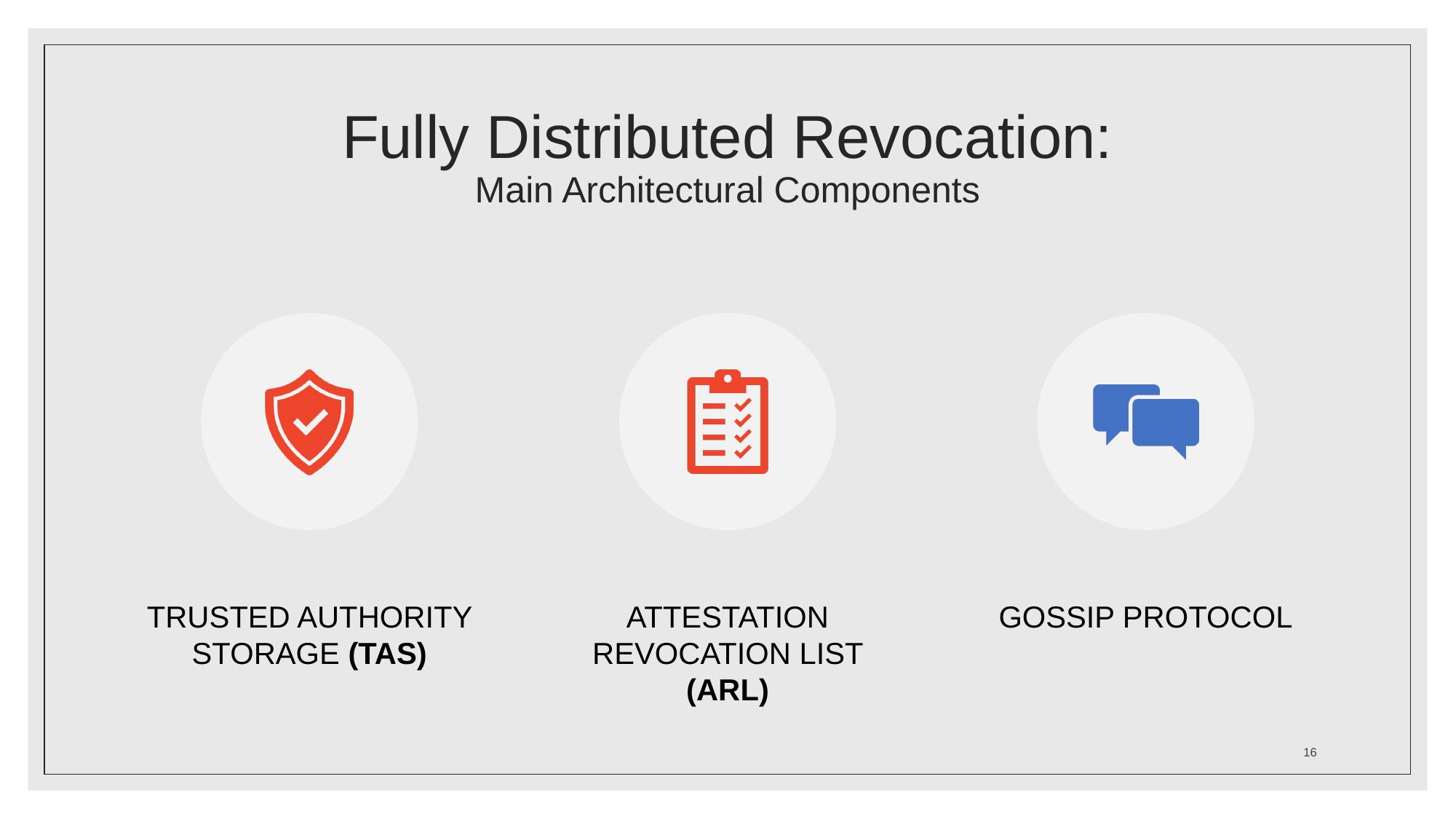

# Fully Distributed Revocation: Main Architectural Components
Trusted Authority Storage (TAS)
Attestation Revocation List (ARL)
Gossip protocol
16